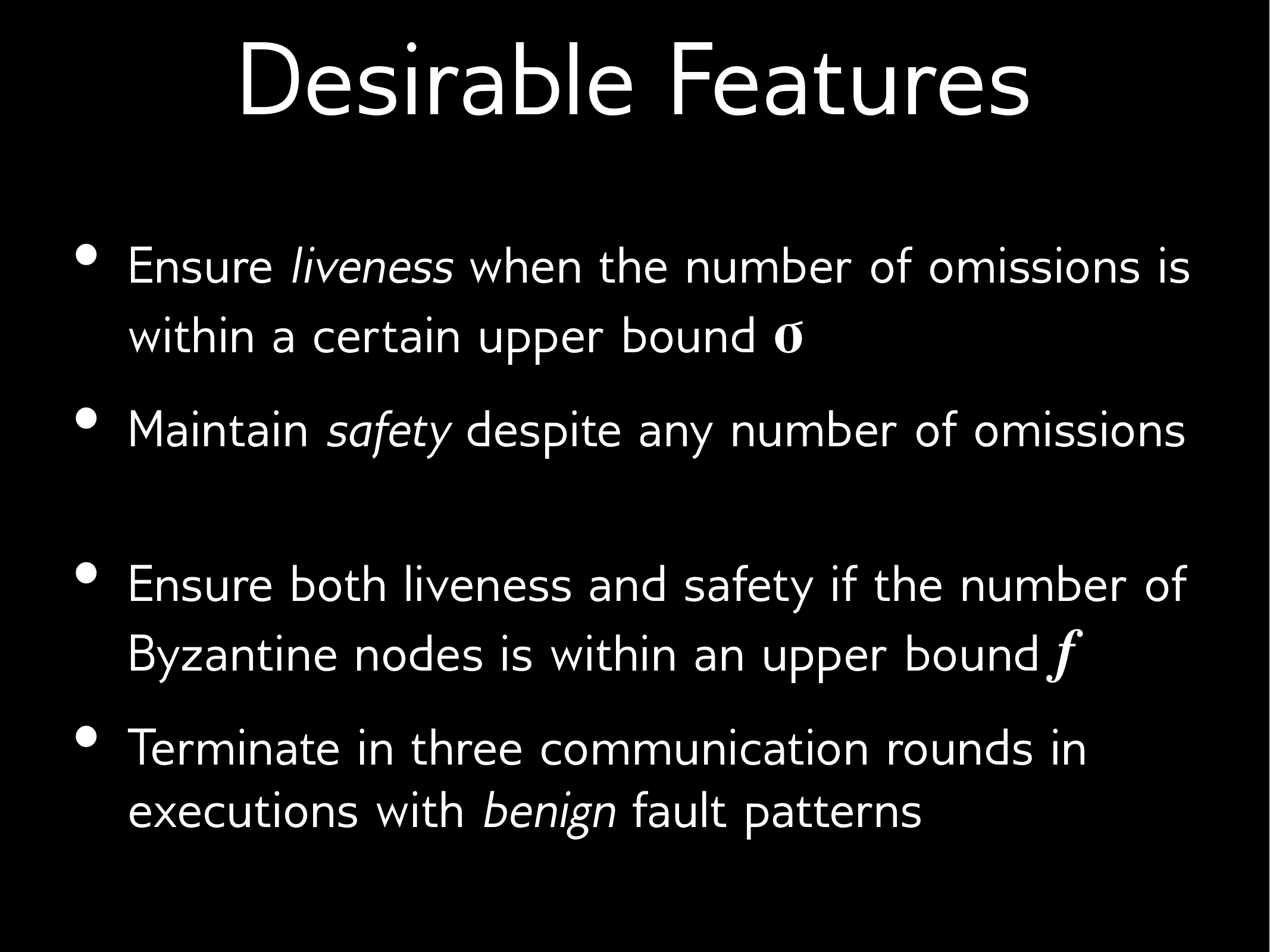

# Desirable Features
Ensure liveness when the number of omissions is within a certain upper bound σ
Maintain safety despite any number of omissions
Ensure both liveness and safety if the number of Byzantine nodes is within an upper bound f
Terminate in three communication rounds in executions with benign fault patterns